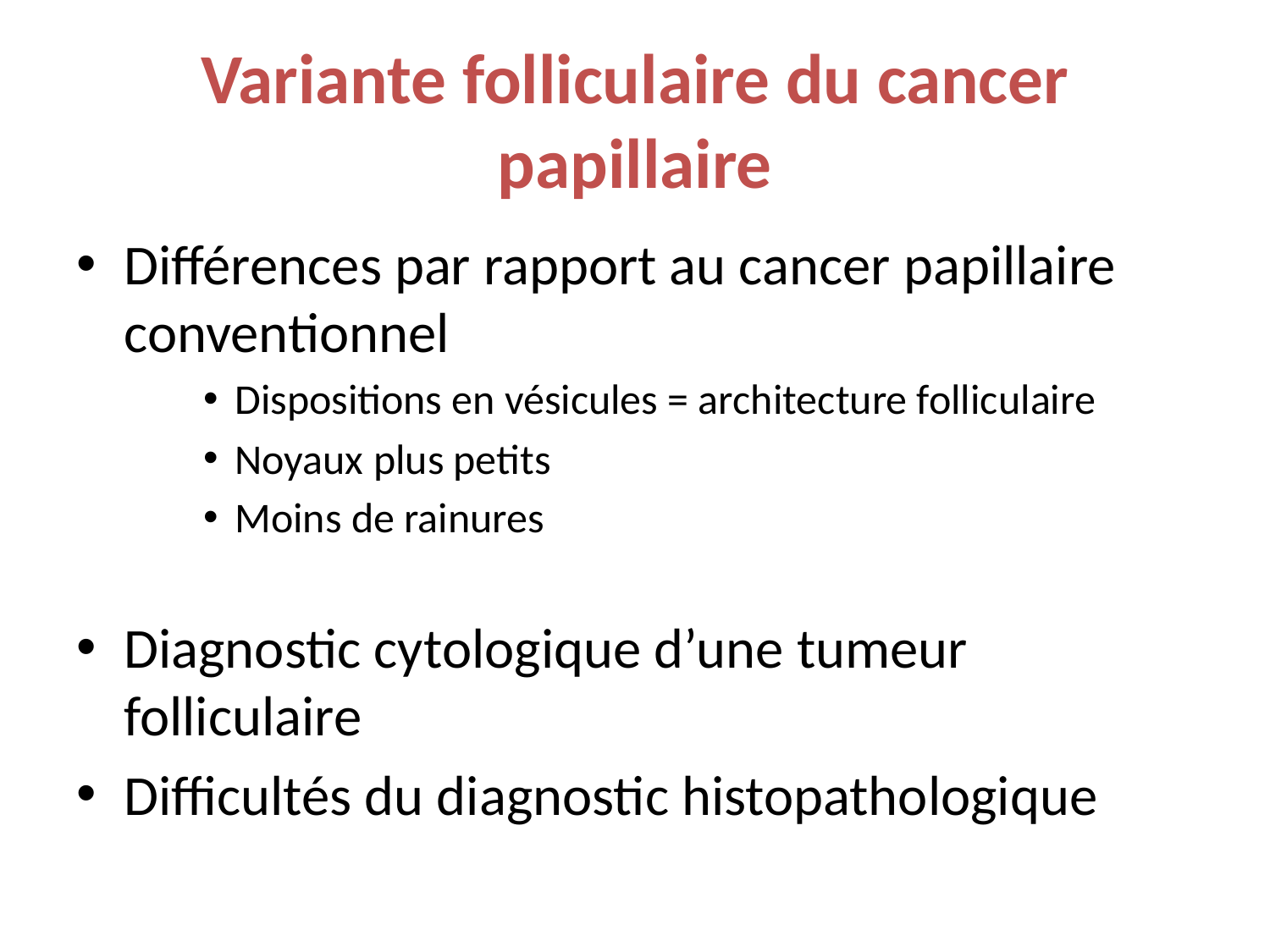

# Variante folliculaire du cancer papillaire
Différences par rapport au cancer papillaire conventionnel
Dispositions en vésicules = architecture folliculaire
Noyaux plus petits
Moins de rainures

Diagnostic cytologique d’une tumeur folliculaire
Difficultés du diagnostic histopathologique